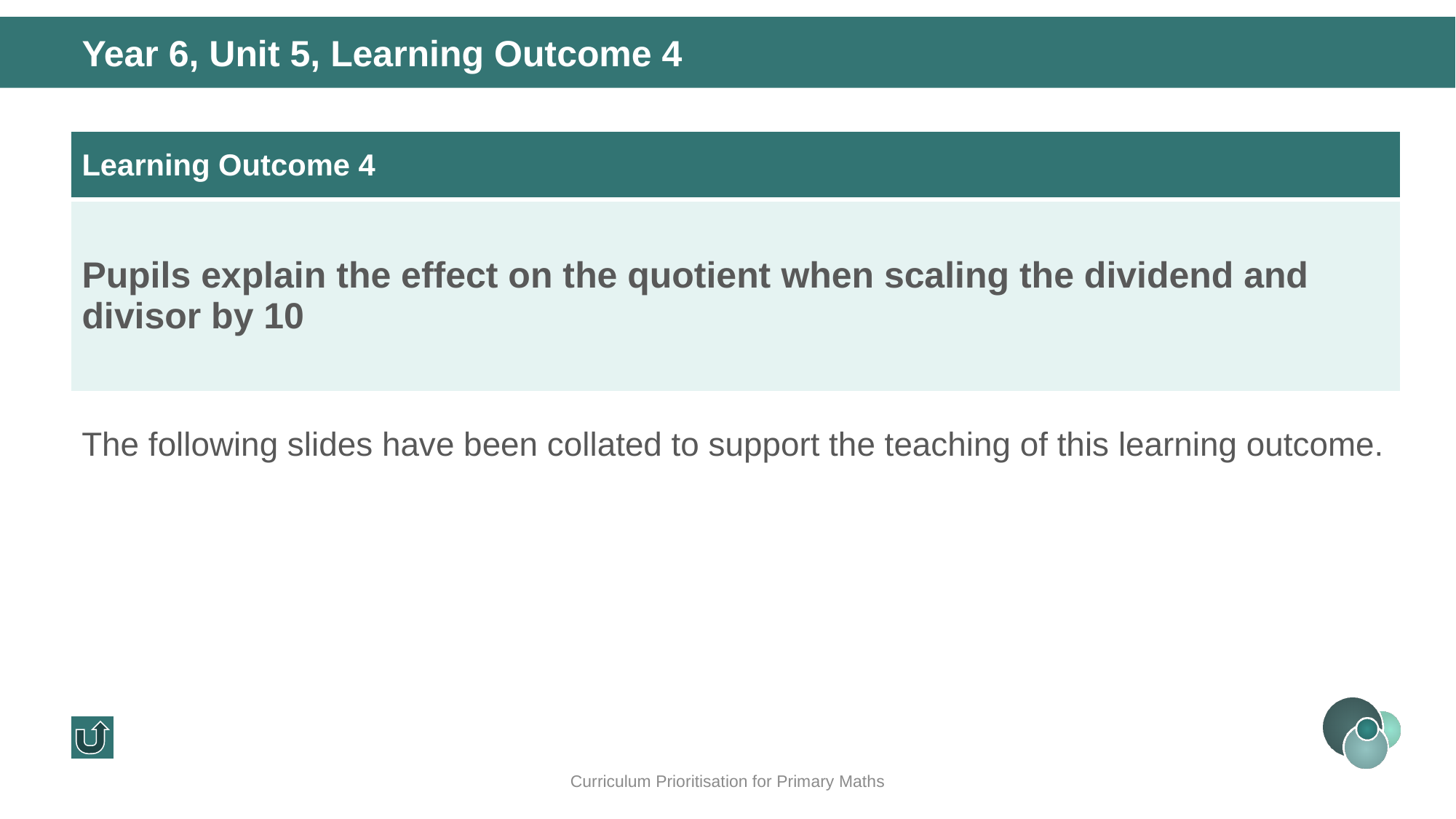

Year 6, Unit 5, Learning Outcome 4
| Learning Outcome 4 |
| --- |
| Pupils explain the effect on the quotient when scaling the dividend and divisor by 10 |
The following slides have been collated to support the teaching of this learning outcome.

Curriculum Prioritisation for Primary Maths